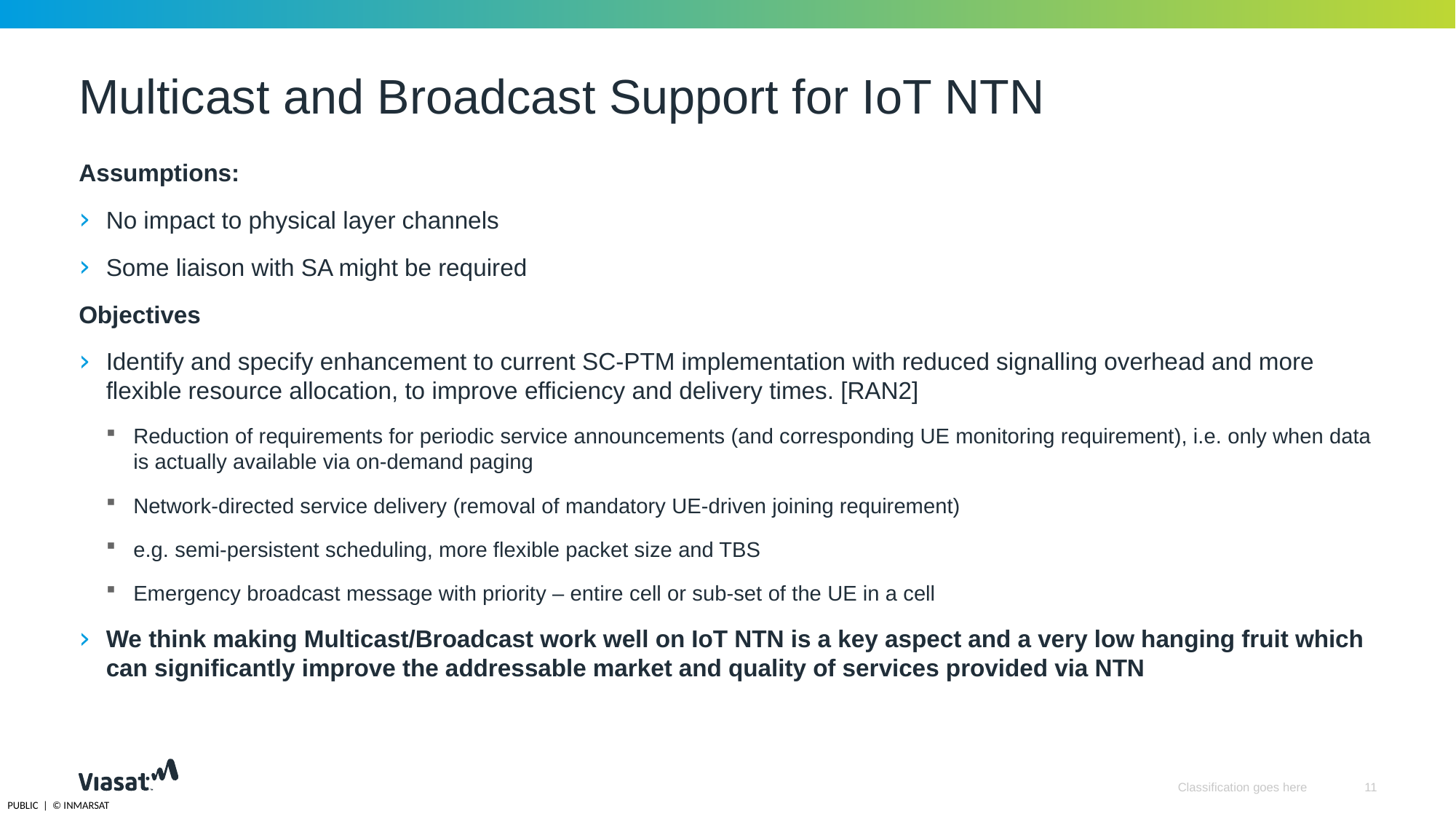

# Multicast and Broadcast Support for IoT NTN
Assumptions:
No impact to physical layer channels
Some liaison with SA might be required
Objectives
Identify and specify enhancement to current SC-PTM implementation with reduced signalling overhead and more flexible resource allocation, to improve efficiency and delivery times. [RAN2]
Reduction of requirements for periodic service announcements (and corresponding UE monitoring requirement), i.e. only when data is actually available via on-demand paging
Network-directed service delivery (removal of mandatory UE-driven joining requirement)
e.g. semi-persistent scheduling, more flexible packet size and TBS
Emergency broadcast message with priority – entire cell or sub-set of the UE in a cell
We think making Multicast/Broadcast work well on IoT NTN is a key aspect and a very low hanging fruit which can significantly improve the addressable market and quality of services provided via NTN
Classification goes here
11